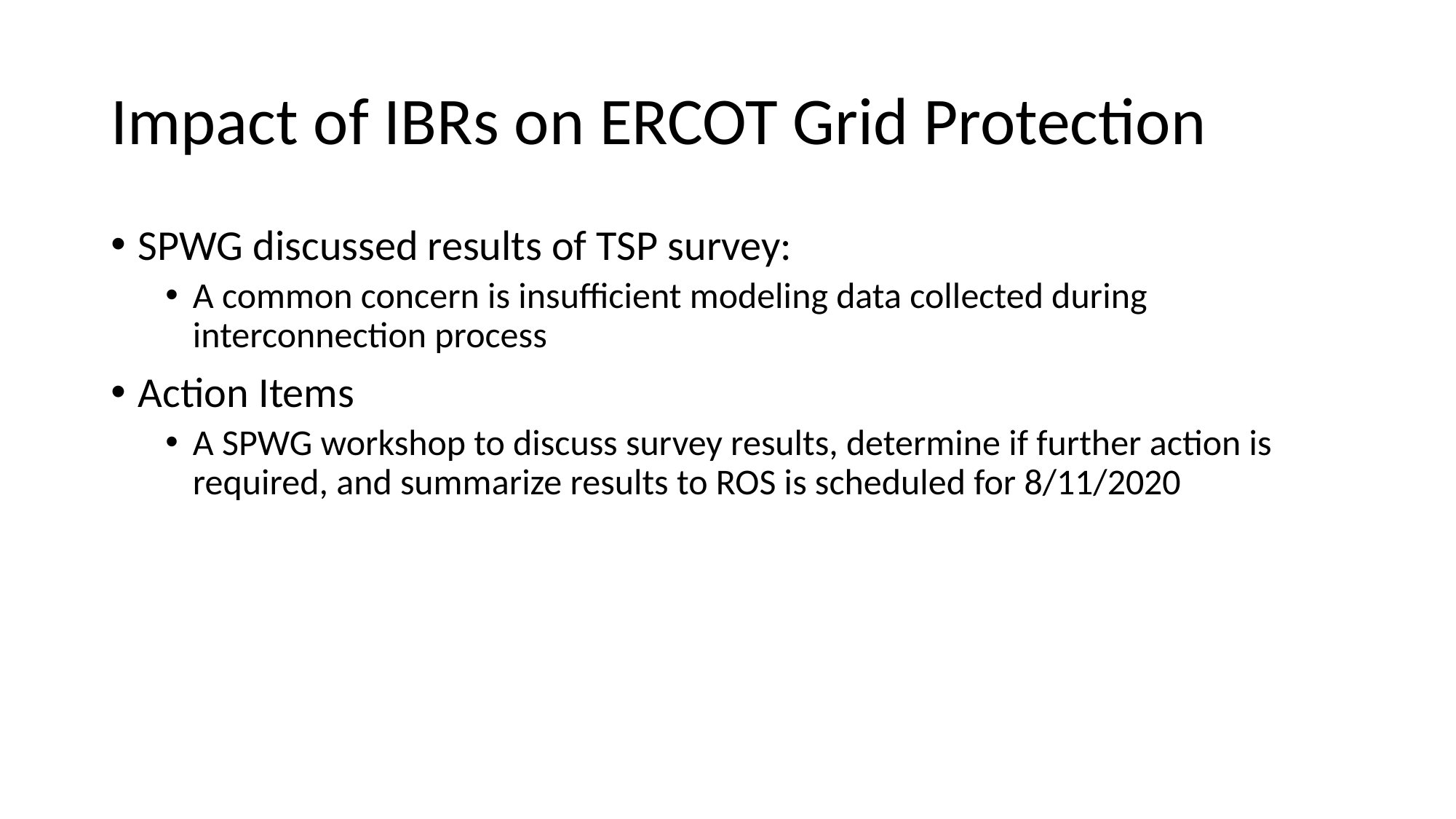

# Impact of IBRs on ERCOT Grid Protection
SPWG discussed results of TSP survey:
A common concern is insufficient modeling data collected during interconnection process
Action Items
A SPWG workshop to discuss survey results, determine if further action is required, and summarize results to ROS is scheduled for 8/11/2020